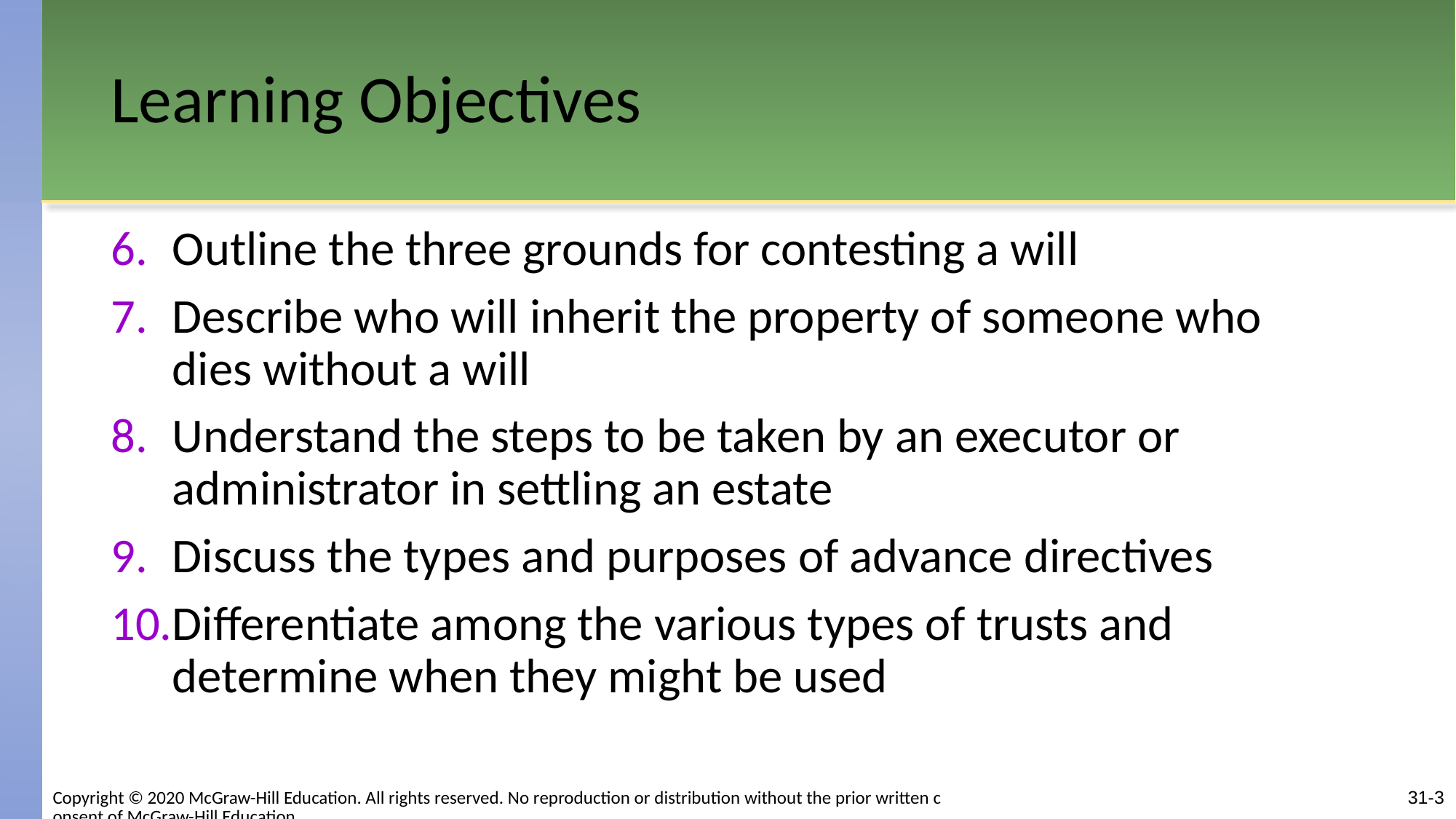

# Learning Objectives
Outline the three grounds for contesting a will
Describe who will inherit the property of someone who dies without a will
Understand the steps to be taken by an executor or administrator in settling an estate
Discuss the types and purposes of advance directives
Differentiate among the various types of trusts and determine when they might be used
Copyright © 2020 McGraw-Hill Education. All rights reserved. No reproduction or distribution without the prior written consent of McGraw-Hill Education.
31-3